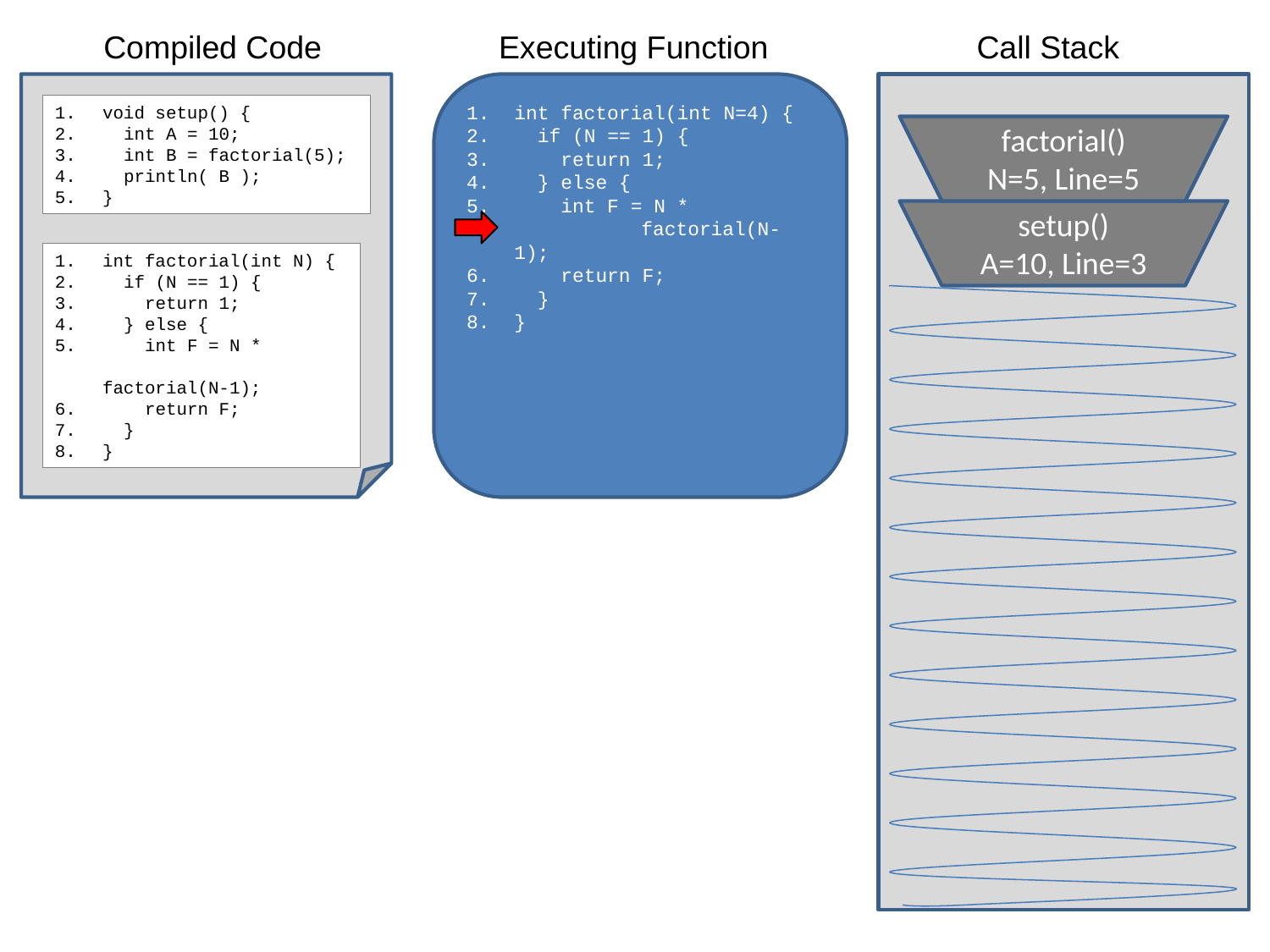

Compiled Code
Executing Function
Call Stack

int factorial(int N=4) {
  if (N == 1) {
    return 1;
  } else {
    int F = N *       	factorial(N-1);
    return F;
  }
}

void setup() {
  int A = 10;
  int B = factorial(5);
  println( B );
}
factorial()
N=5, Line=5
setup()
A=10, Line=3

int factorial(int N) {
  if (N == 1) {
    return 1;
  } else {
    int F = N *       	factorial(N-1);
    return F;
  }
}